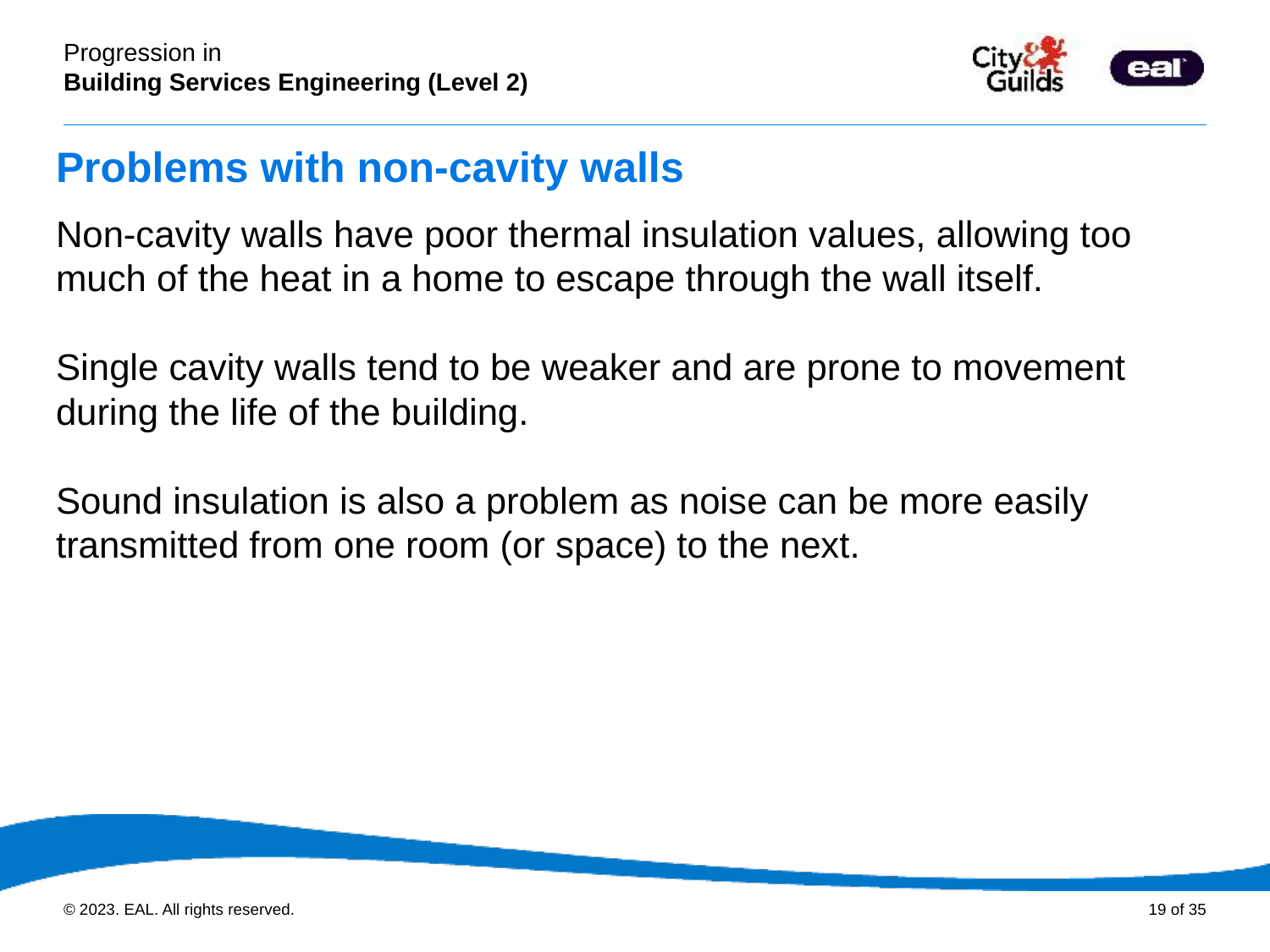

# Problems with non-cavity walls
Non-cavity walls have poor thermal insulation values, allowing too much of the heat in a home to escape through the wall itself.

Single cavity walls tend to be weaker and are prone to movement during the life of the building.

Sound insulation is also a problem as noise can be more easily transmitted from one room (or space) to the next.